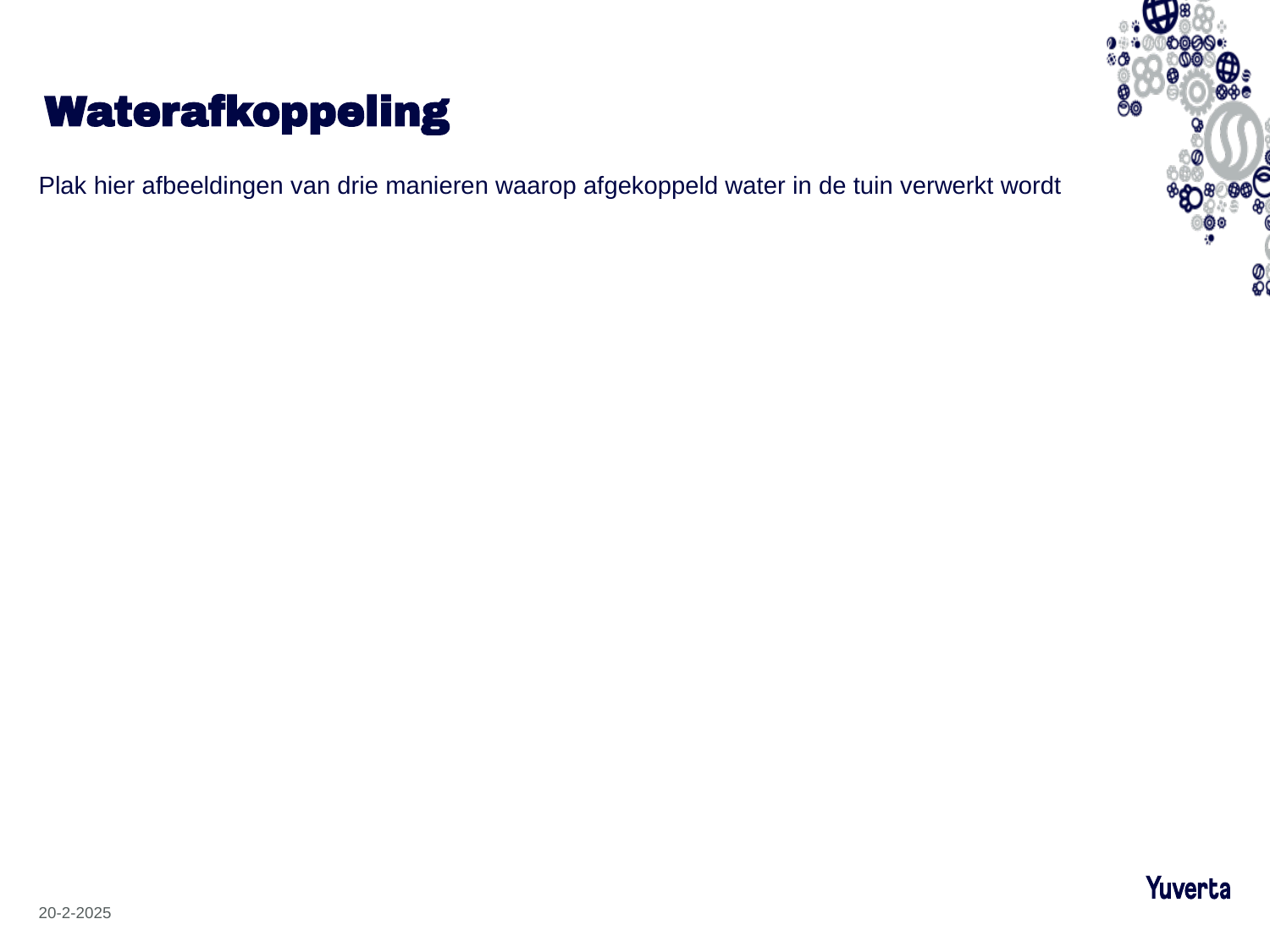

# Waterafkoppeling
Plak hier afbeeldingen van drie manieren waarop afgekoppeld water in de tuin verwerkt wordt

20-2-2025